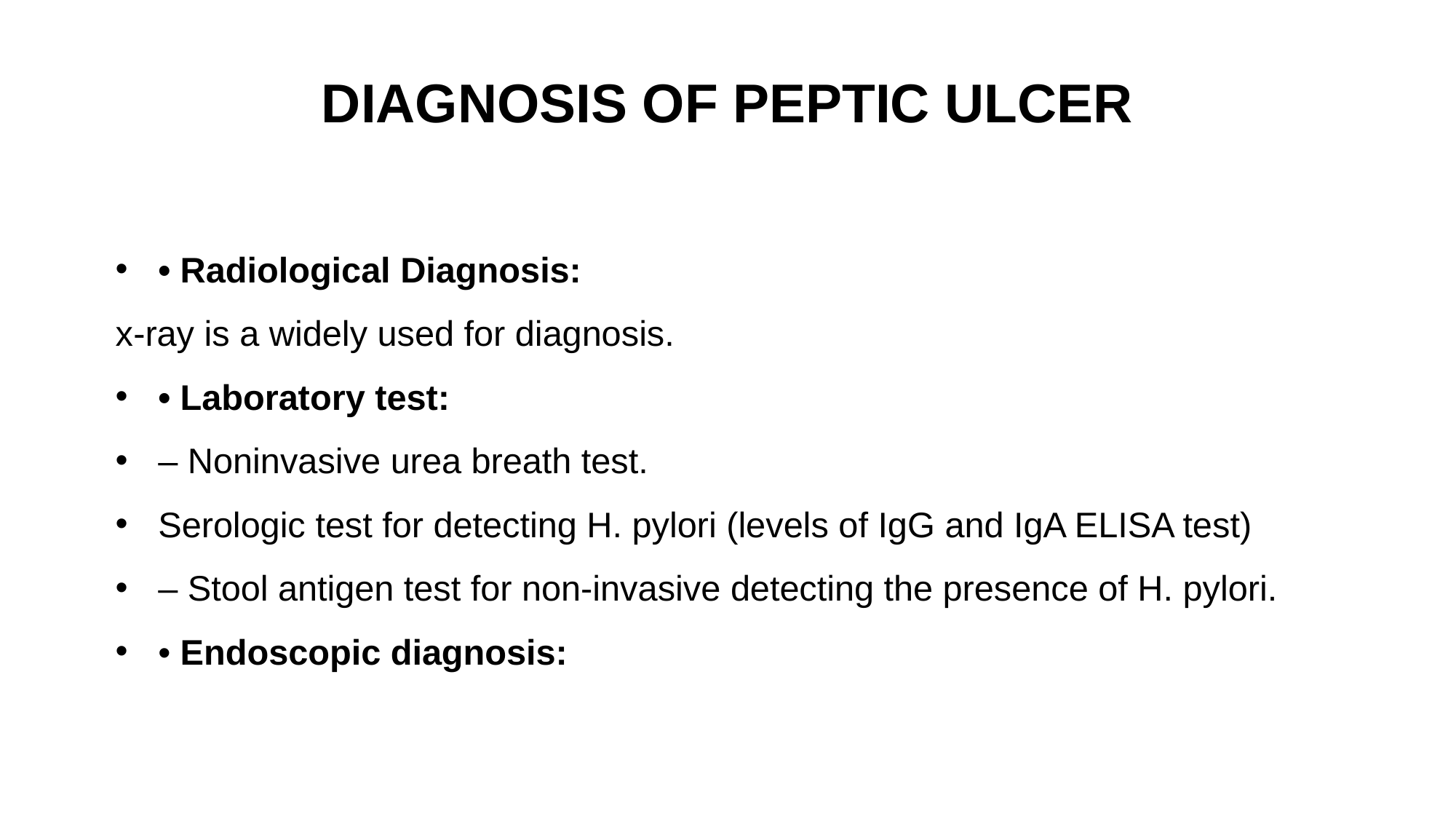

# Diagnosis of peptic ulcer
• Radiological Diagnosis:
x-ray is a widely used for diagnosis.
• Laboratory test:
– Noninvasive urea breath test.
Serologic test for detecting H. pylori (levels of IgG and IgA ELISA test)
– Stool antigen test for non-invasive detecting the presence of H. pylori.
• Endoscopic diagnosis: